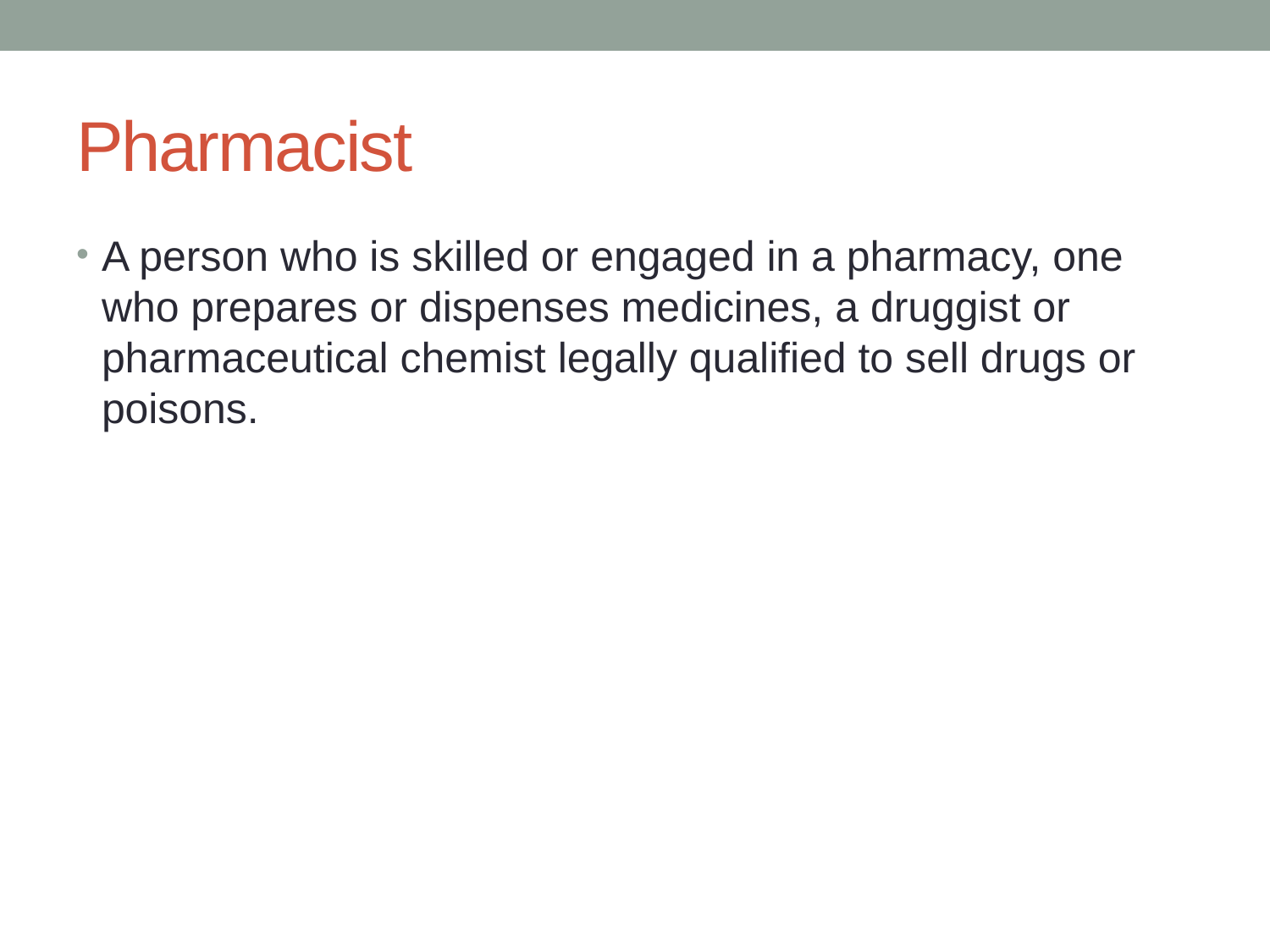

# Pharmacist
A person who is skilled or engaged in a pharmacy, one who prepares or dispenses medicines, a druggist or pharmaceutical chemist legally qualified to sell drugs or poisons.